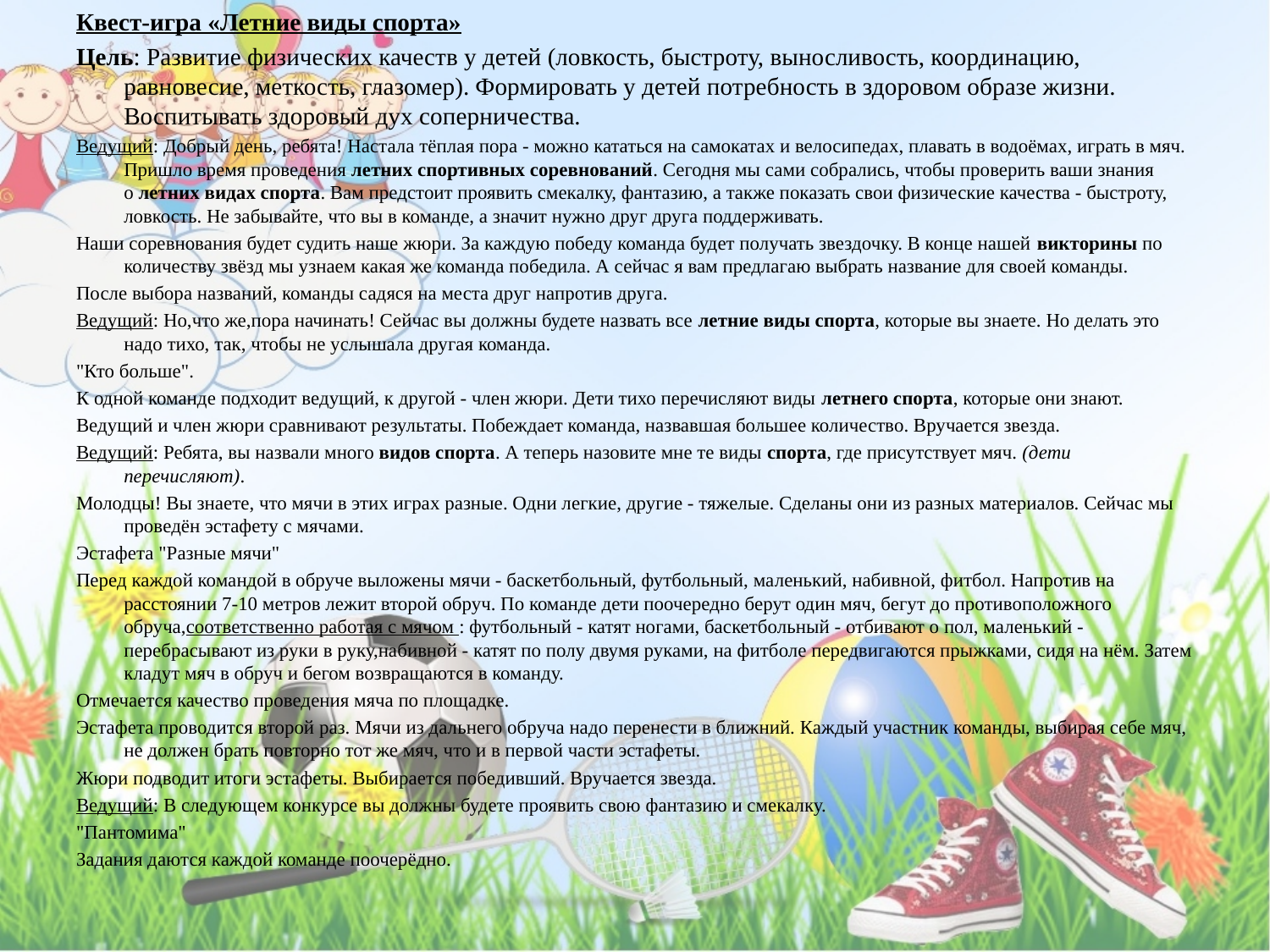

Квест-игра «Летние виды спорта»
Цель: Развитие физических качеств у детей (ловкость, быстроту, выносливость, координацию, равновесие, меткость, глазомер). Формировать у детей потребность в здоровом образе жизни. Воспитывать здоровый дух соперничества.
Ведущий: Добрый день, ребята! Настала тёплая пора - можно кататься на самокатах и велосипедах, плавать в водоёмах, играть в мяч. Пришло время проведения летних спортивных соревнований. Сегодня мы сами собрались, чтобы проверить ваши знания о летних видах спорта. Вам предстоит проявить смекалку, фантазию, а также показать свои физические качества - быстроту, ловкость. Не забывайте, что вы в команде, а значит нужно друг друга поддерживать.
Наши соревнования будет судить наше жюри. За каждую победу команда будет получать звездочку. В конце нашей викторины по количеству звёзд мы узнаем какая же команда победила. А сейчас я вам предлагаю выбрать название для своей команды.
После выбора названий, команды садяся на места друг напротив друга.
Ведущий: Но,что же,пора начинать! Сейчас вы должны будете назвать все летние виды спорта, которые вы знаете. Но делать это надо тихо, так, чтобы не услышала другая команда.
"Кто больше".
К одной команде подходит ведущий, к другой - член жюри. Дети тихо перечисляют виды летнего спорта, которые они знают.
Ведущий и член жюри сравнивают результаты. Побеждает команда, назвавшая большее количество. Вручается звезда.
Ведущий: Ребята, вы назвали много видов спорта. А теперь назовите мне те виды спорта, где присутствует мяч. (дети перечисляют).
Молодцы! Вы знаете, что мячи в этих играх разные. Одни легкие, другие - тяжелые. Сделаны они из разных материалов. Сейчас мы проведён эстафету с мячами.
Эстафета "Разные мячи"
Перед каждой командой в обруче выложены мячи - баскетбольный, футбольный, маленький, набивной, фитбол. Напротив на расстоянии 7-10 метров лежит второй обруч. По команде дети поочередно берут один мяч, бегут до противоположного обруча,соответственно работая с мячом : футбольный - катят ногами, баскетбольный - отбивают о пол, маленький - перебрасывают из руки в руку,набивной - катят по полу двумя руками, на фитболе передвигаются прыжками, сидя на нём. Затем кладут мяч в обруч и бегом возвращаются в команду.
Отмечается качество проведения мяча по площадке.
Эстафета проводится второй раз. Мячи из дальнего обруча надо перенести в ближний. Каждый участник команды, выбирая себе мяч, не должен брать повторно тот же мяч, что и в первой части эстафеты.
Жюри подводит итоги эстафеты. Выбирается победивший. Вручается звезда.
Ведущий: В следующем конкурсе вы должны будете проявить свою фантазию и смекалку.
"Пантомима"
Задания даются каждой команде поочерёдно.